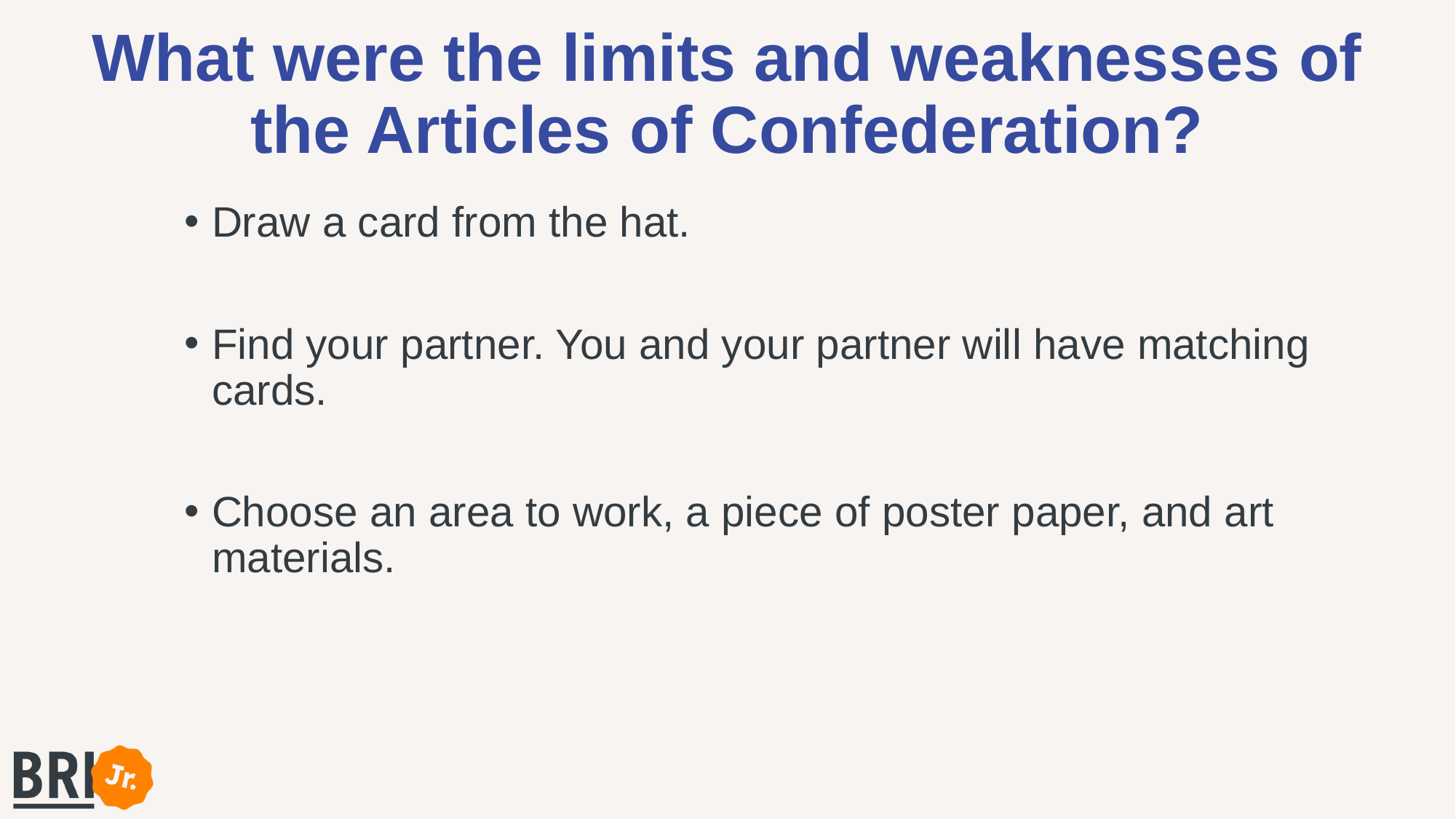

# What were the limits and weaknesses of the Articles of Confederation?
Draw a card from the hat.

Find your partner. You and your partner will have matching cards.

Choose an area to work, a piece of poster paper, and art materials.